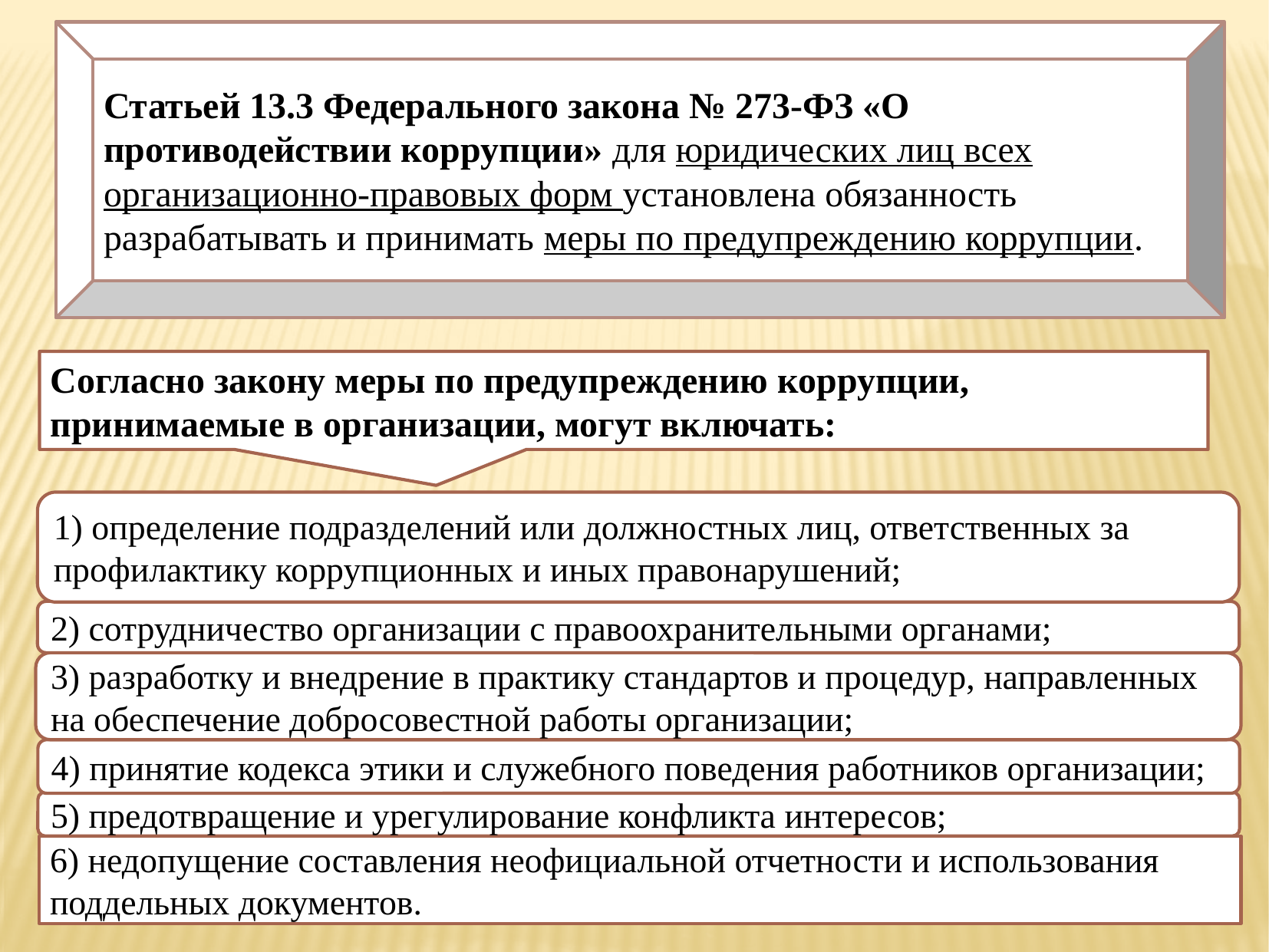

Статьей 13.3 Федерального закона № 273-ФЗ «О противодействии коррупции» для юридических лиц всех организационно-правовых форм установлена обязанность разрабатывать и принимать меры по предупреждению коррупции.
Согласно закону меры по предупреждению коррупции, принимаемые в организации, могут включать:
1) определение подразделений или должностных лиц, ответственных за профилактику коррупционных и иных правонарушений;
2) сотрудничество организации с правоохранительными органами;
3) разработку и внедрение в практику стандартов и процедур, направленных на обеспечение добросовестной работы организации;
4) принятие кодекса этики и служебного поведения работников организации;
5) предотвращение и урегулирование конфликта интересов;
6) недопущение составления неофициальной отчетности и использования поддельных документов.